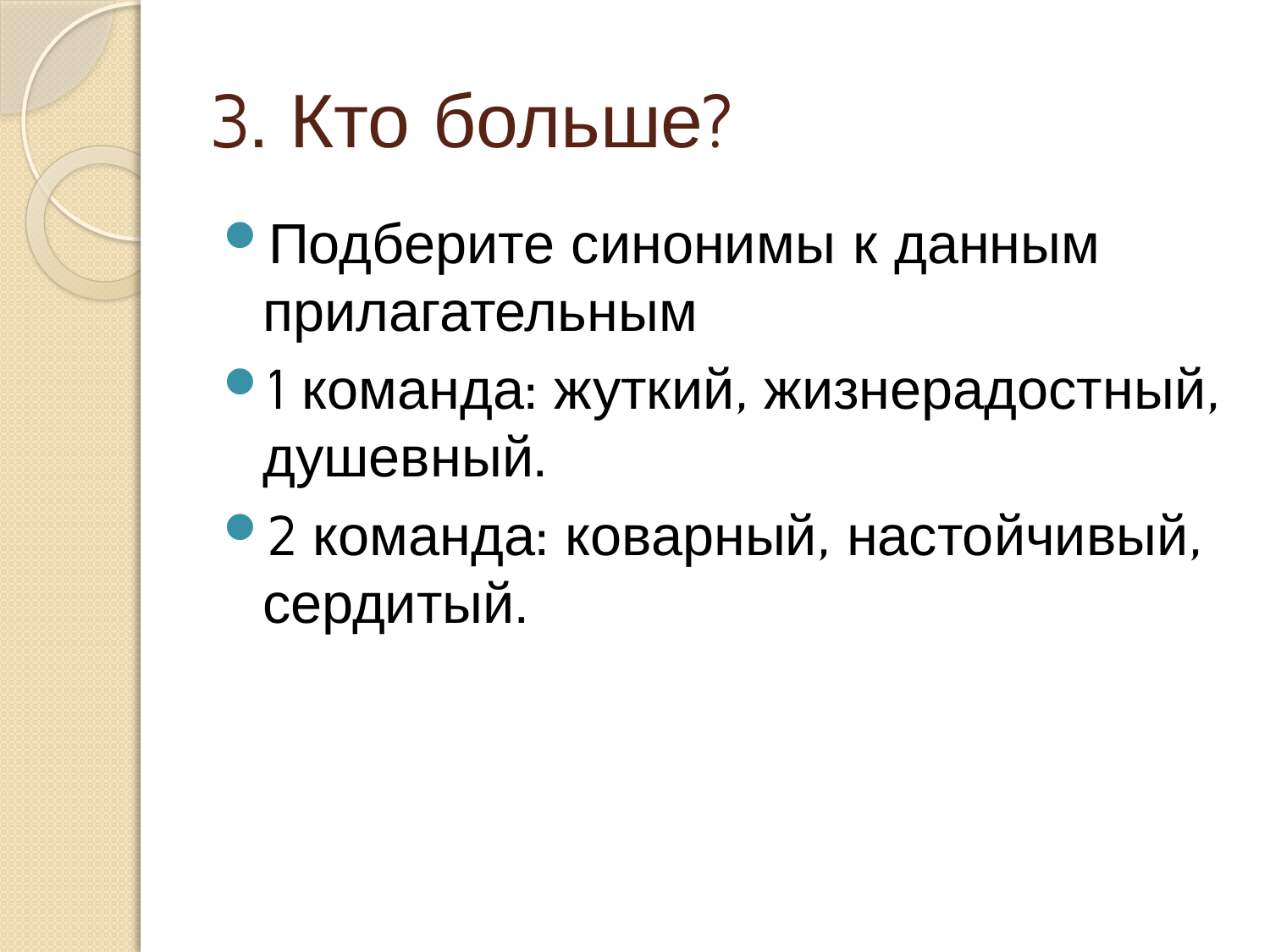

# 3. Кто больше?
Подберите синонимы к данным прилагательным
1 команда: жуткий, жизнерадостный, душевный.
2 команда: коварный, настойчивый, сердитый.